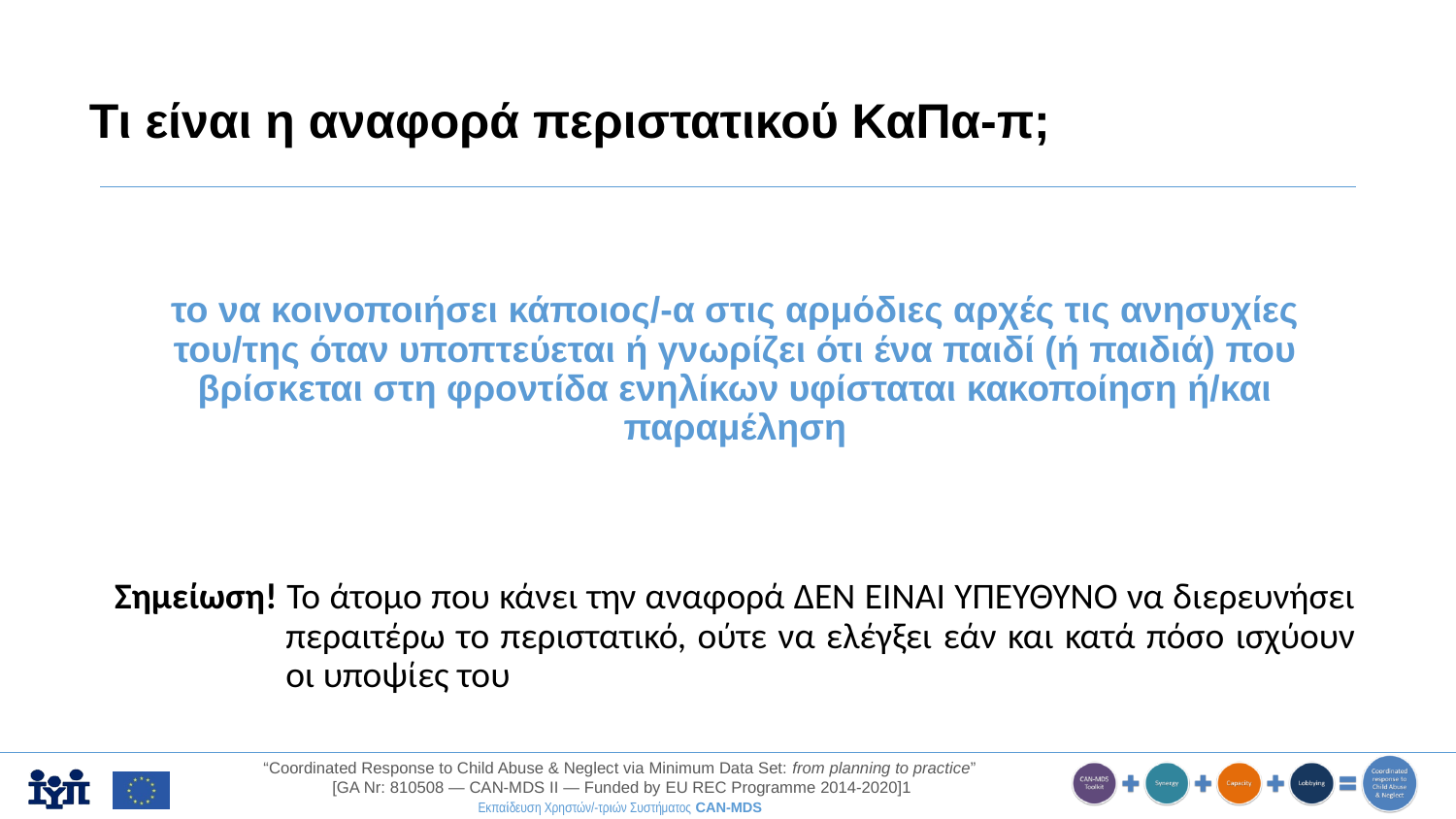

# Τι είναι η αναφορά περιστατικού ΚαΠα-π;

το να κοινοποιήσει κάποιος/-α στις αρμόδιες αρχές τις ανησυχίες του/της όταν υποπτεύεται ή γνωρίζει ότι ένα παιδί (ή παιδιά) που βρίσκεται στη φροντίδα ενηλίκων υφίσταται κακοποίηση ή/και παραμέληση

Σημείωση! 	Το άτομο που κάνει την αναφορά ΔΕΝ ΕΙΝΑΙ ΥΠΕΥΘΥΝΟ να διερευνήσει περαιτέρω το περιστατικό, ούτε να ελέγξει εάν και κατά πόσο ισχύουν οι υποψίες του